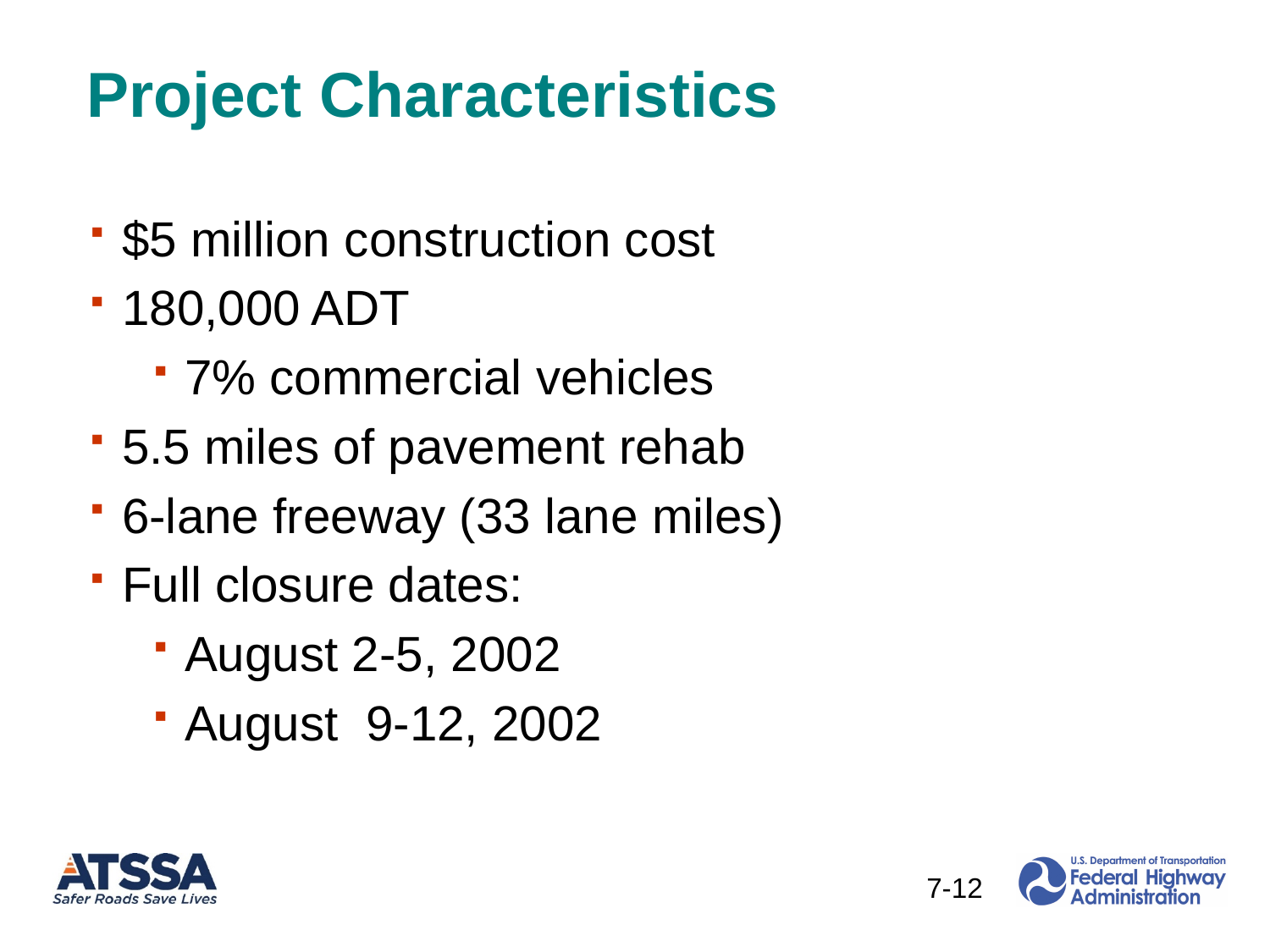

# Project Characteristics
$5 million construction cost
180,000 ADT
7% commercial vehicles
5.5 miles of pavement rehab
6-lane freeway (33 lane miles)
Full closure dates:
August 2-5, 2002
August  9-12, 2002